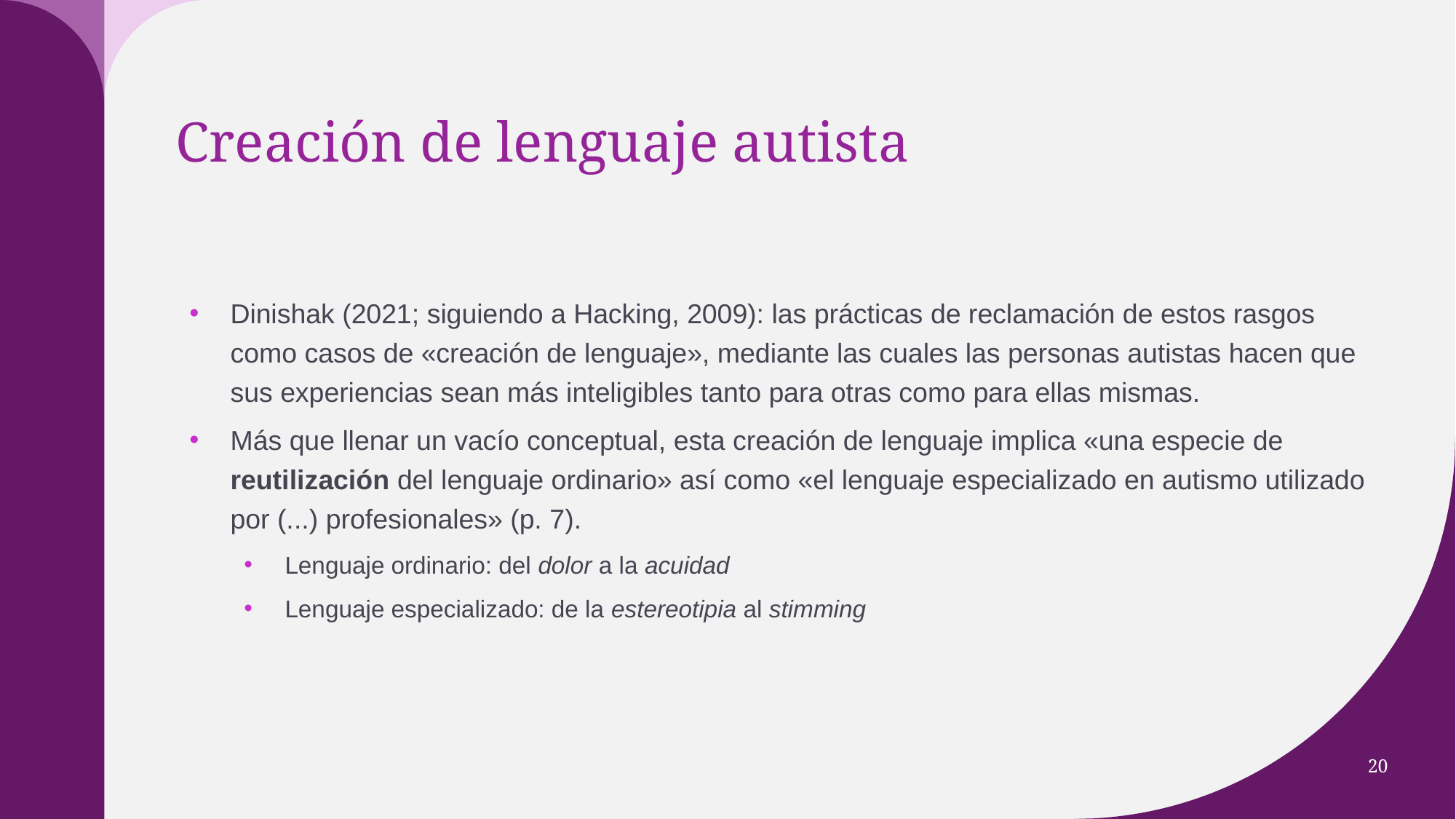

# Creación de lenguaje autista
Dinishak (2021; siguiendo a Hacking, 2009): las prácticas de reclamación de estos rasgos como casos de «creación de lenguaje», mediante las cuales las personas autistas hacen que sus experiencias sean más inteligibles tanto para otras como para ellas mismas.
Más que llenar un vacío conceptual, esta creación de lenguaje implica «una especie de reutilización del lenguaje ordinario» así como «el lenguaje especializado en autismo utilizado por (...) profesionales» (p. 7).
Lenguaje ordinario: del dolor a la acuidad
Lenguaje especializado: de la estereotipia al stimming
20